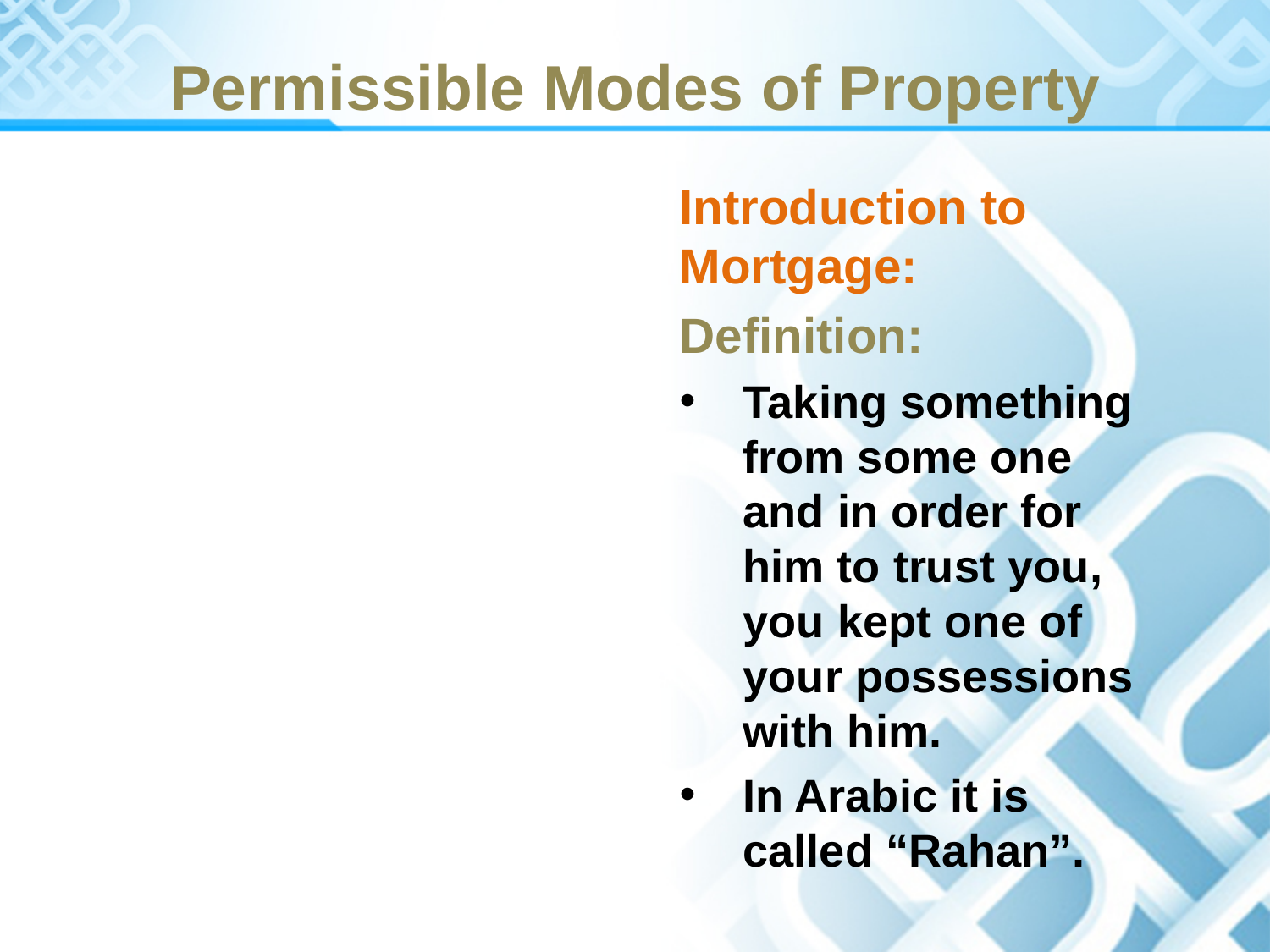

Permissible Modes of Property
Introduction to Mortgage:
Definition:
Taking something from some one and in order for him to trust you, you kept one of your possessions with him.
In Arabic it is called “Rahan”.